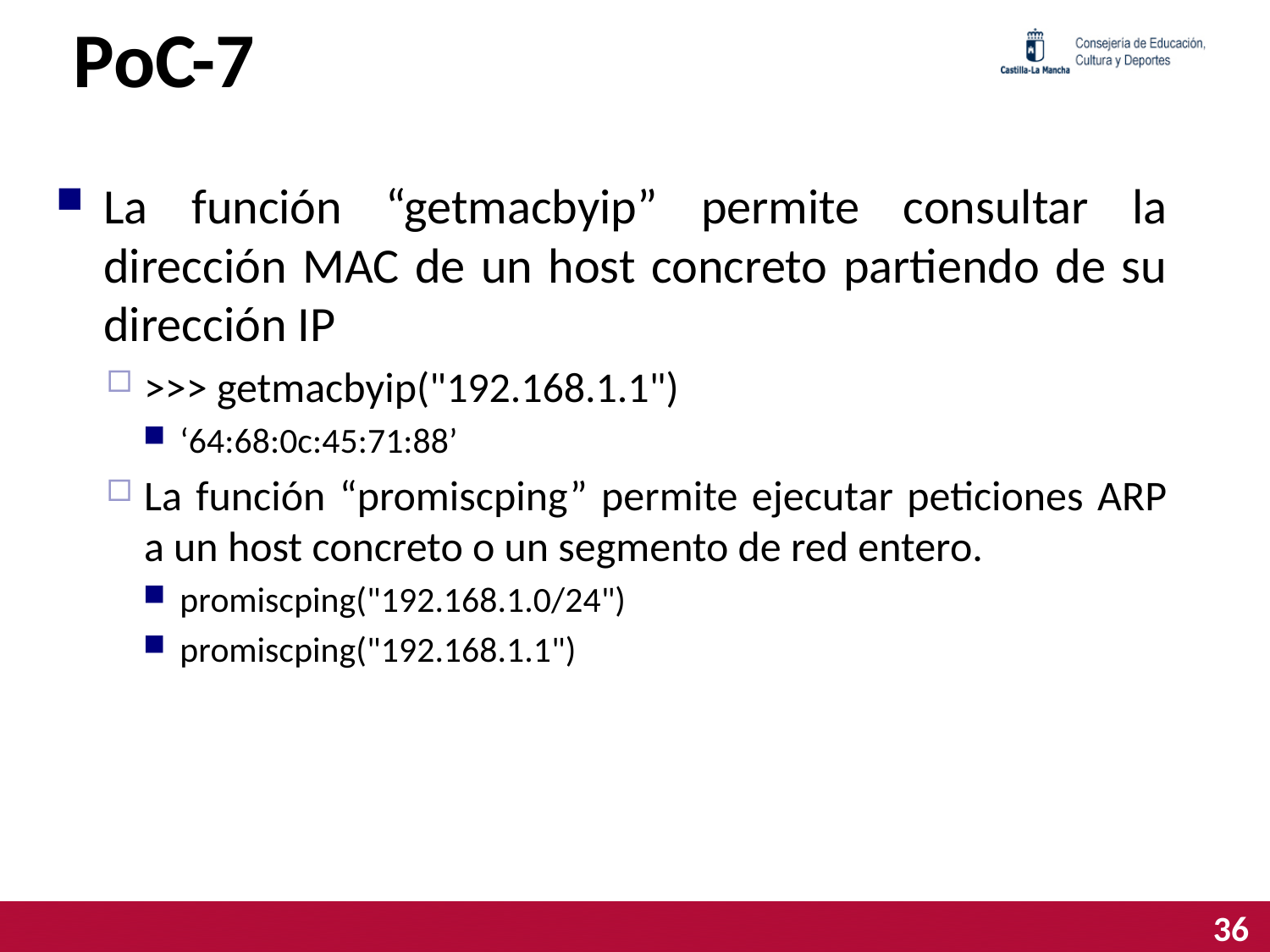

# PoC-7
La función “getmacbyip” permite consultar la dirección MAC de un host concreto partiendo de su dirección IP
>>> getmacbyip("192.168.1.1")
‘64:68:0c:45:71:88’
La función “promiscping” permite ejecutar peticiones ARP a un host concreto o un segmento de red entero.
promiscping("192.168.1.0/24")
promiscping("192.168.1.1")